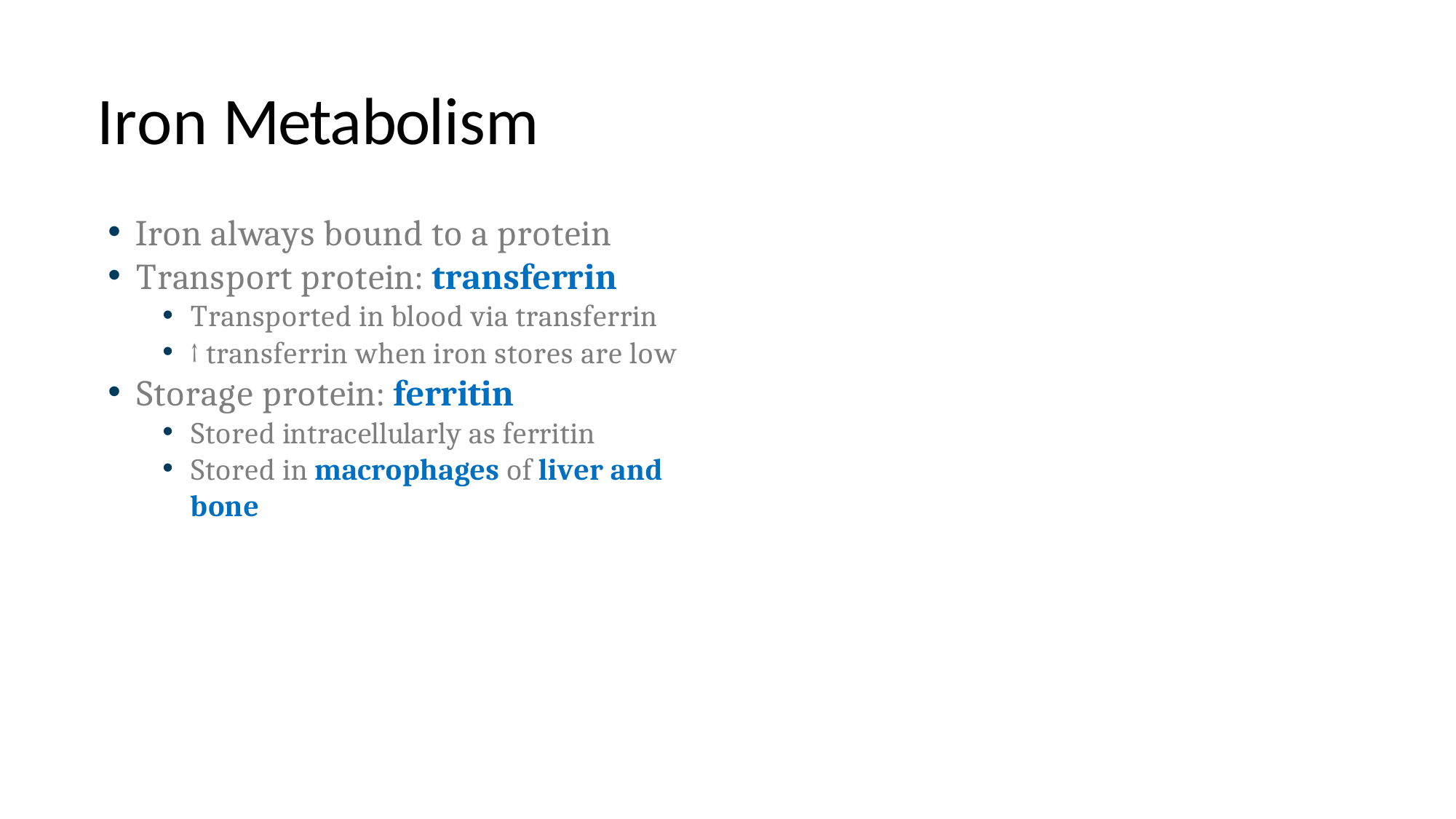

# Iron Metabolism
Iron always bound to a protein
Transport protein: transferrin
Transported in blood via transferrin
↑ transferrin when iron stores are low
Storage protein: ferritin
Stored intracellularly as ferritin
Stored in macrophages of liver and bone